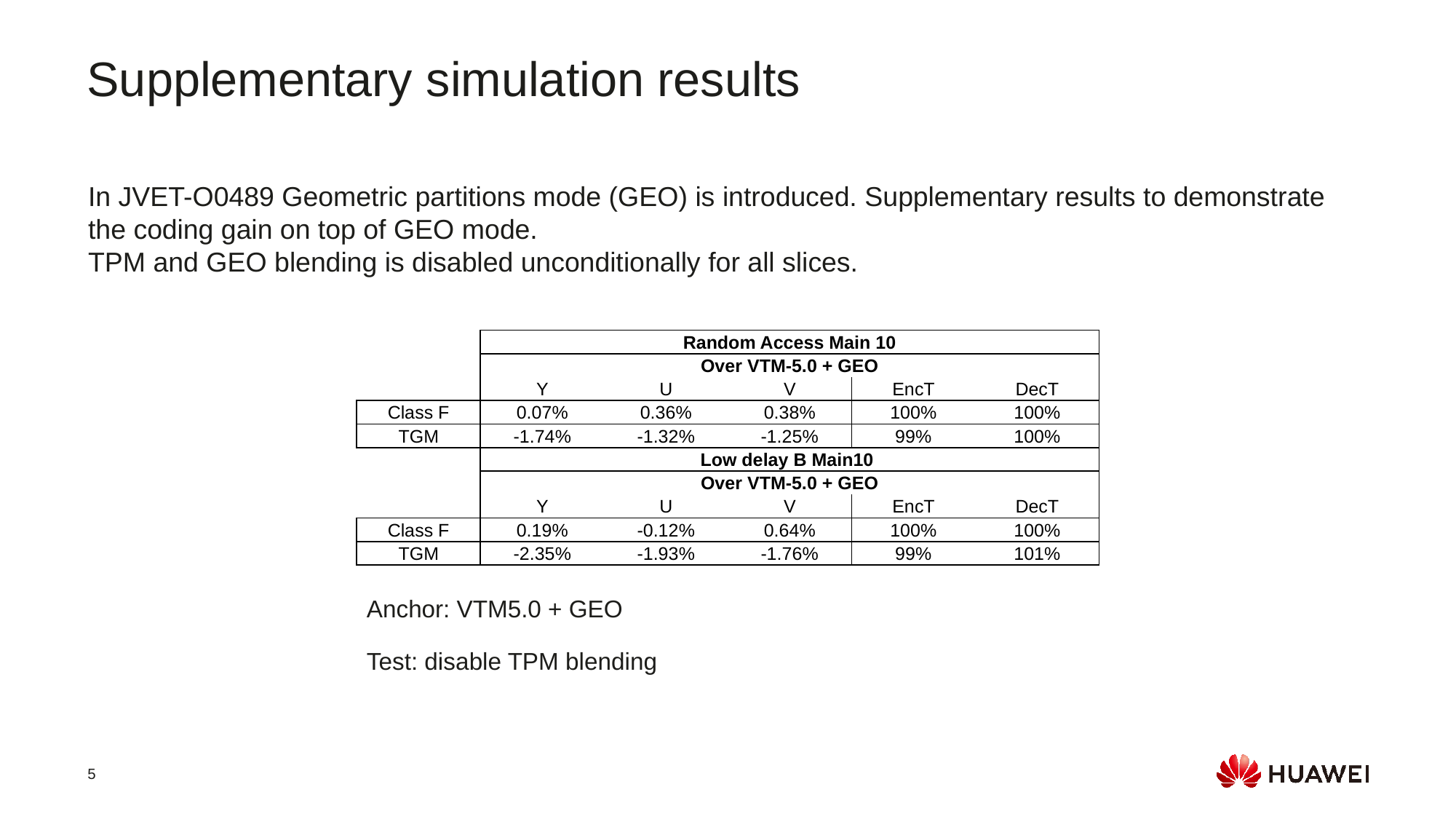

Supplementary simulation results
In JVET-O0489 Geometric partitions mode (GEO) is introduced. Supplementary results to demonstrate the coding gain on top of GEO mode.
TPM and GEO blending is disabled unconditionally for all slices.

|  | Random Access Main 10 |  |  |  |  |
| --- | --- | --- | --- | --- | --- |
|  | Over VTM-5.0 + GEO |  |  |  |  |
|  | Y | U | V | EncT | DecT |
| Class F | 0.07% | 0.36% | 0.38% | 100% | 100% |
| TGM | -1.74% | -1.32% | -1.25% | 99% | 100% |
|  | Low delay B Main10 |  |  |  |  |
|  | Over VTM-5.0 + GEO |  |  |  |  |
|  | Y | U | V | EncT | DecT |
| Class F | 0.19% | -0.12% | 0.64% | 100% | 100% |
| TGM | -2.35% | -1.93% | -1.76% | 99% | 101% |
Anchor: VTM5.0 + GEO
Test: disable TPM blending